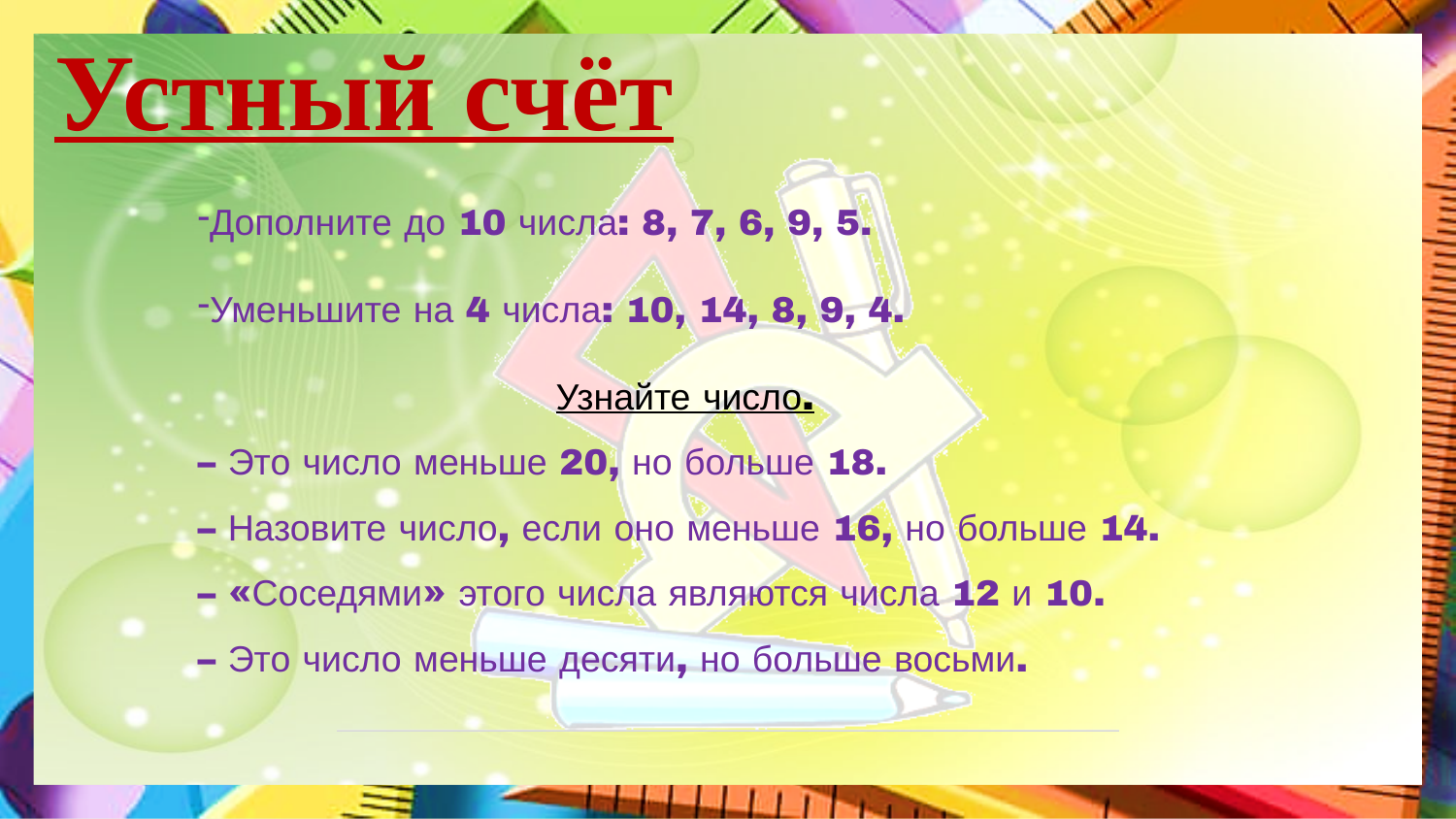

# Устный счёт
Дополните до 10 числа: 8, 7, 6, 9, 5.

Уменьшите на 4 числа: 10, 14, 8, 9, 4.

Узнайте число.
– Это число меньше 20, но больше 18.
– Назовите число, если оно меньше 16, но больше 14.
– «Соседями» этого числа являются числа 12 и 10.
– Это число меньше десяти, но больше восьми.